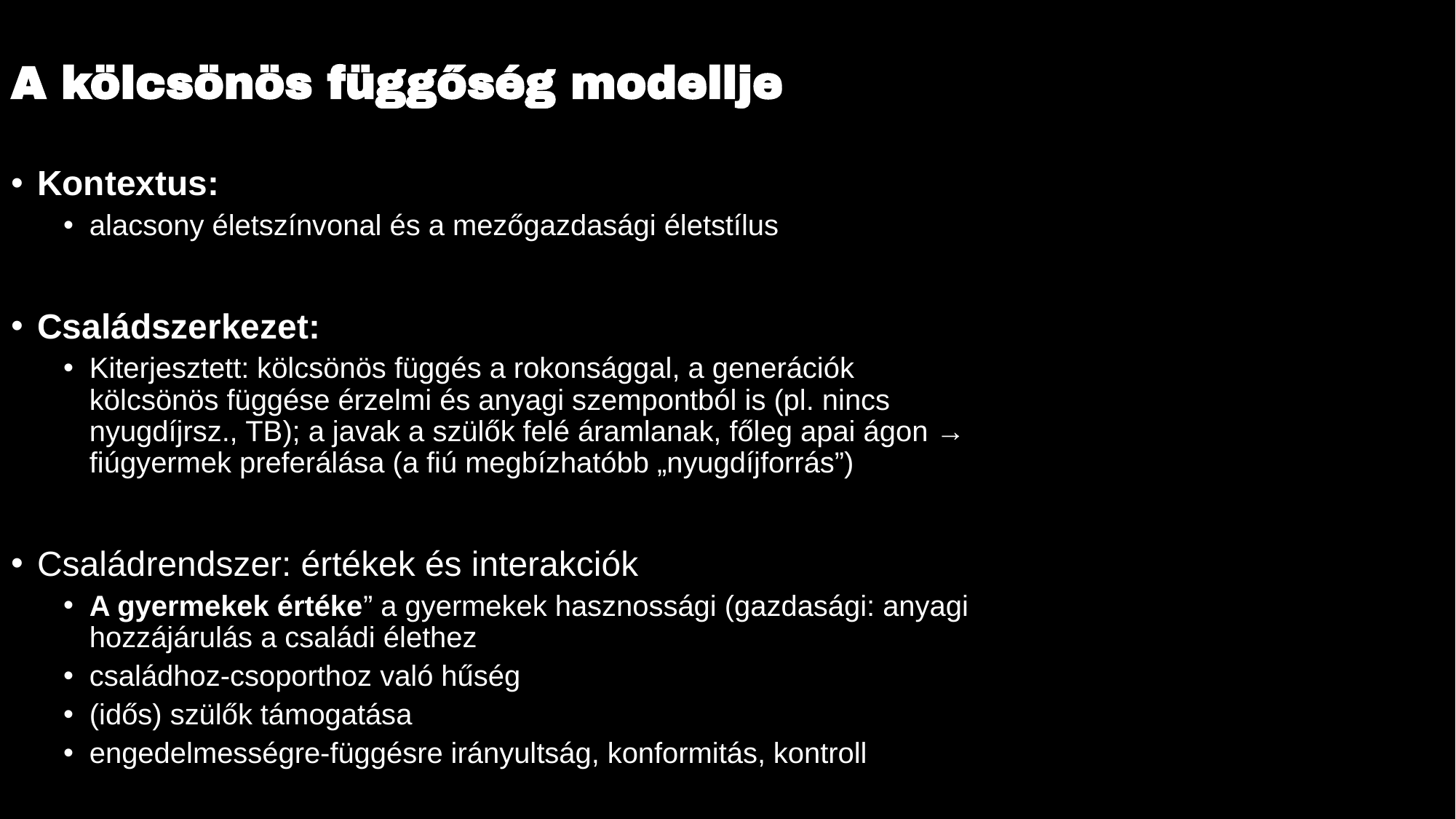

A kölcsönös függőség modellje
Kontextus:
alacsony életszínvonal és a mezőgazdasági életstílus

Családszerkezet:
Kiterjesztett: kölcsönös függés a rokonsággal, a generációk kölcsönös függése érzelmi és anyagi szempontból is (pl. nincs nyugdíjrsz., TB); a javak a szülők felé áramlanak, főleg apai ágon → fiúgyermek preferálása (a fiú megbízhatóbb „nyugdíjforrás”)

Családrendszer: értékek és interakciók
A gyermekek értéke” a gyermekek hasznossági (gazdasági: anyagi hozzájárulás a családi élethez
családhoz-csoporthoz való hűség
(idős) szülők támogatása
engedelmességre-függésre irányultság, konformitás, kontroll